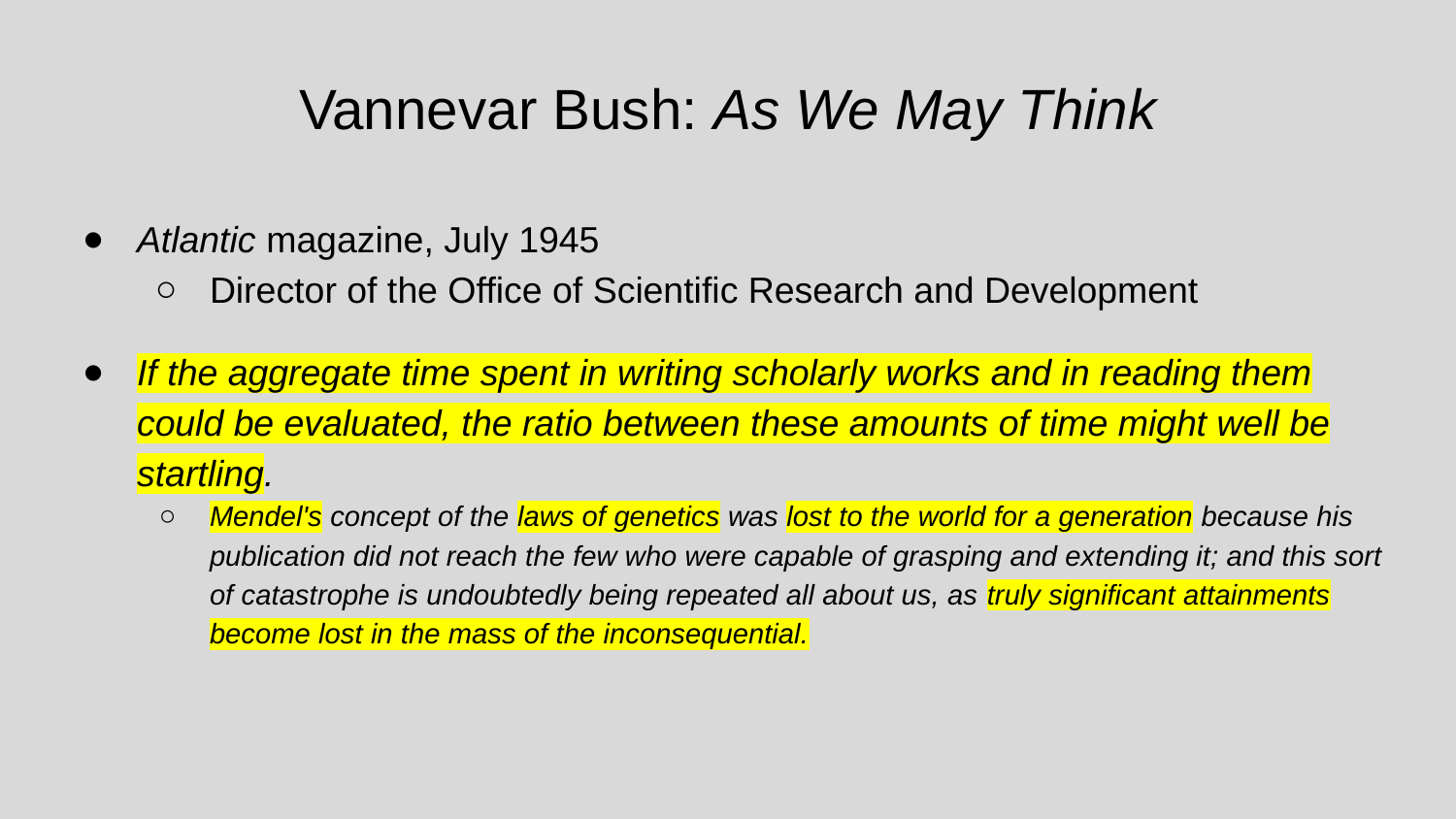

# Vannevar Bush: As We May Think
Atlantic magazine, July 1945
Director of the Office of Scientific Research and Development
If the aggregate time spent in writing scholarly works and in reading them could be evaluated, the ratio between these amounts of time might well be startling.
Mendel's concept of the laws of genetics was lost to the world for a generation because his publication did not reach the few who were capable of grasping and extending it; and this sort of catastrophe is undoubtedly being repeated all about us, as truly significant attainments become lost in the mass of the inconsequential.